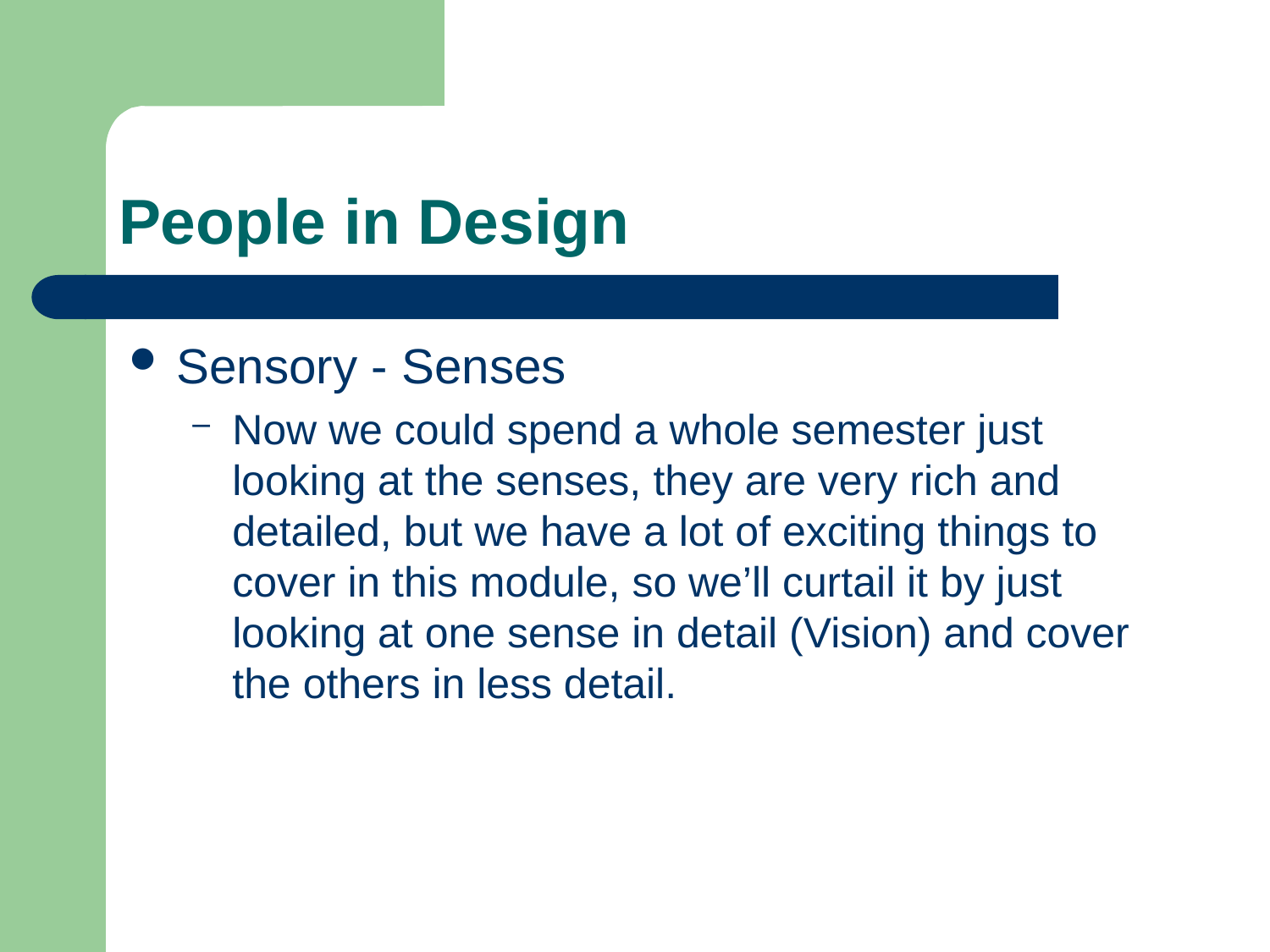

# People in Design
Sensory - Senses
Now we could spend a whole semester just looking at the senses, they are very rich and detailed, but we have a lot of exciting things to cover in this module, so we’ll curtail it by just looking at one sense in detail (Vision) and cover the others in less detail.